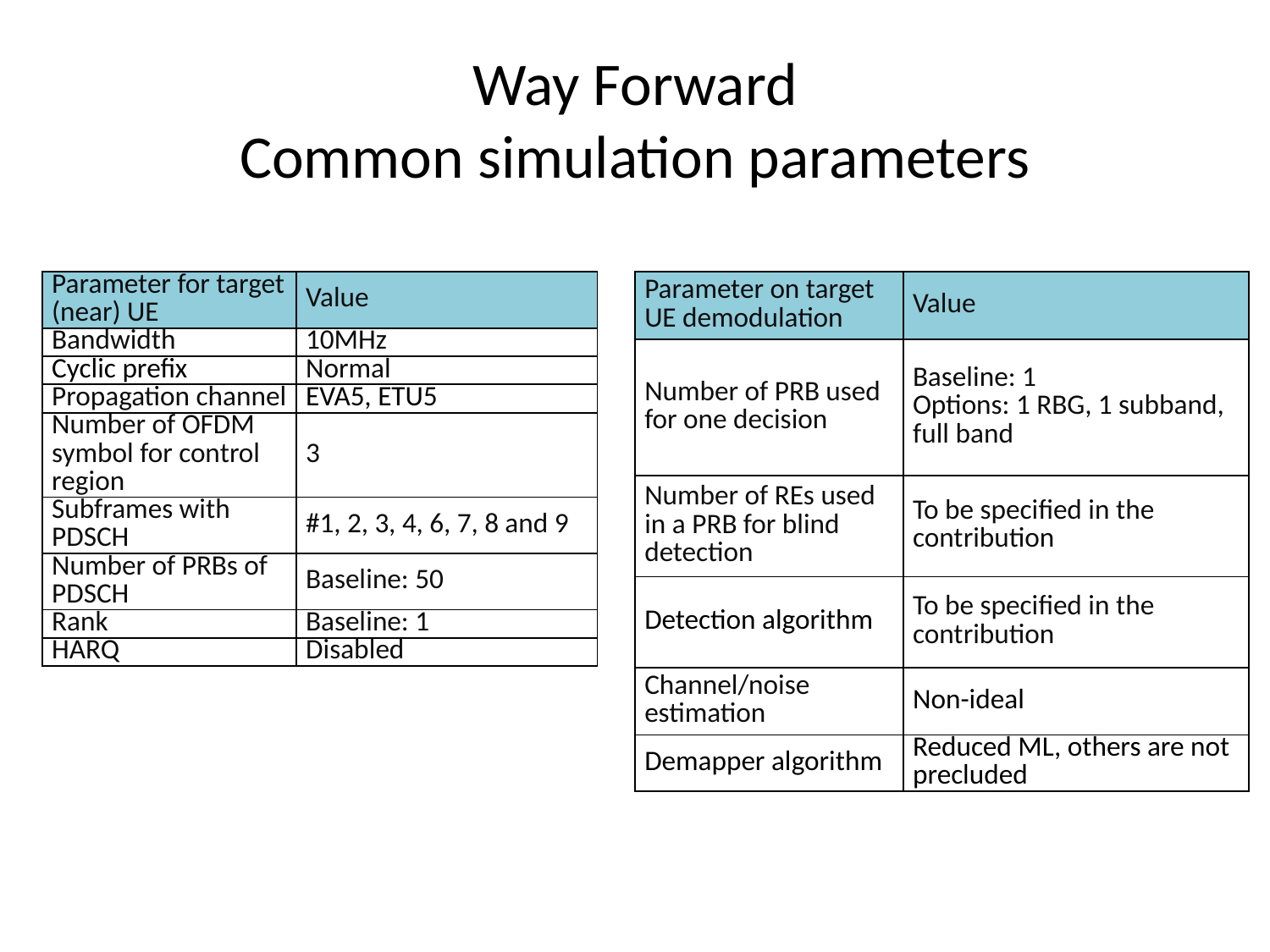

# Way Forward Common simulation parameters

| Parameter for target (near) UE | Value |
| --- | --- |
| Bandwidth | 10MHz |
| Cyclic prefix | Normal |
| Propagation channel | EVA5, ETU5 |
| Number of OFDM symbol for control region | 3 |
| Subframes with PDSCH | #1, 2, 3, 4, 6, 7, 8 and 9 |
| Number of PRBs of PDSCH | Baseline: 50 |
| Rank | Baseline: 1 |
| HARQ | Disabled |
| Parameter on target UE demodulation | Value |
| --- | --- |
| Number of PRB used for one decision | Baseline: 1 Options: 1 RBG, 1 subband, full band |
| Number of REs used in a PRB for blind detection | To be specified in the contribution |
| Detection algorithm | To be specified in the contribution |
| Channel/noise estimation | Non-ideal |
| Demapper algorithm | Reduced ML, others are not precluded |